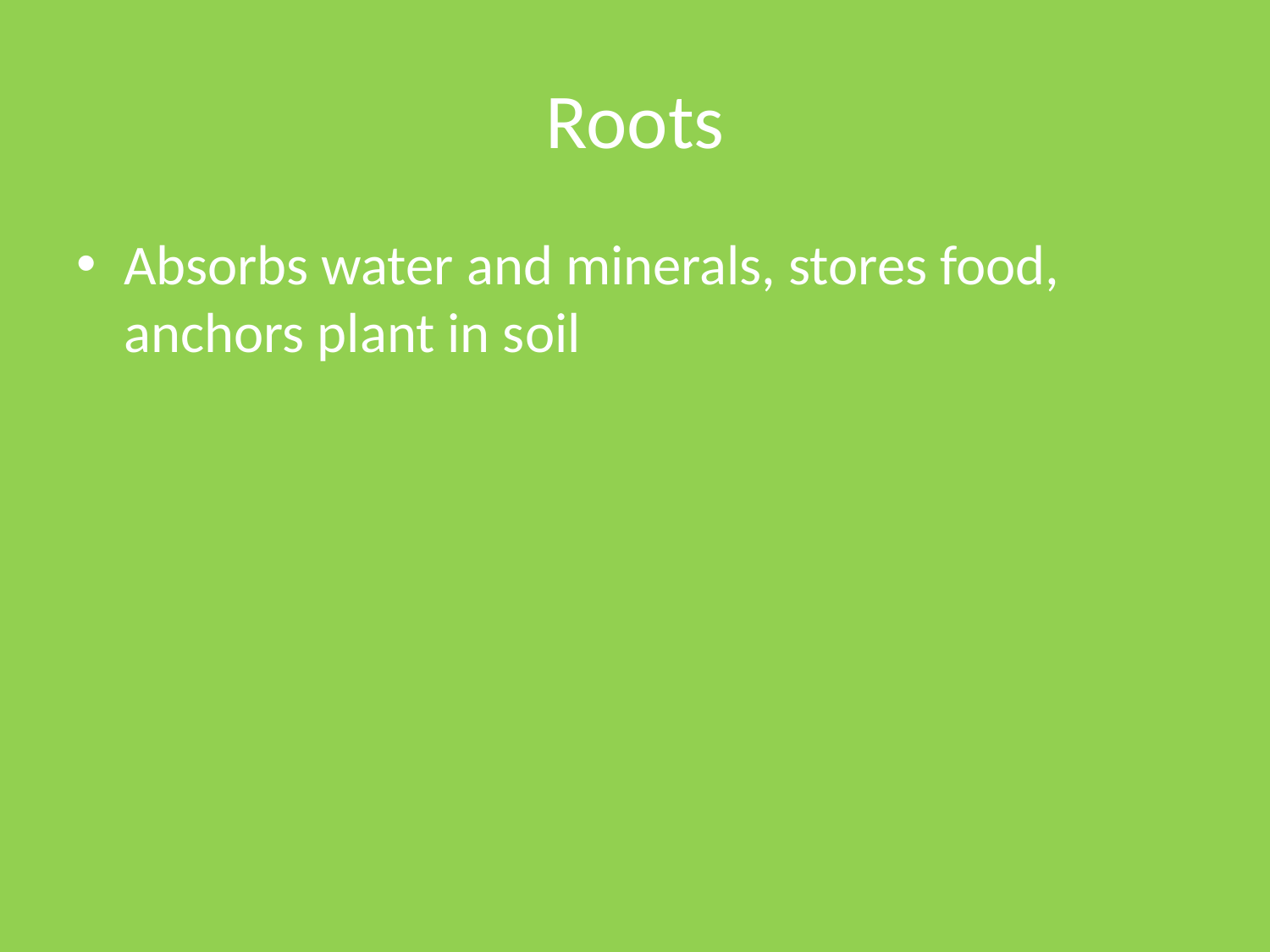

# Roots
Absorbs water and minerals, stores food, anchors plant in soil